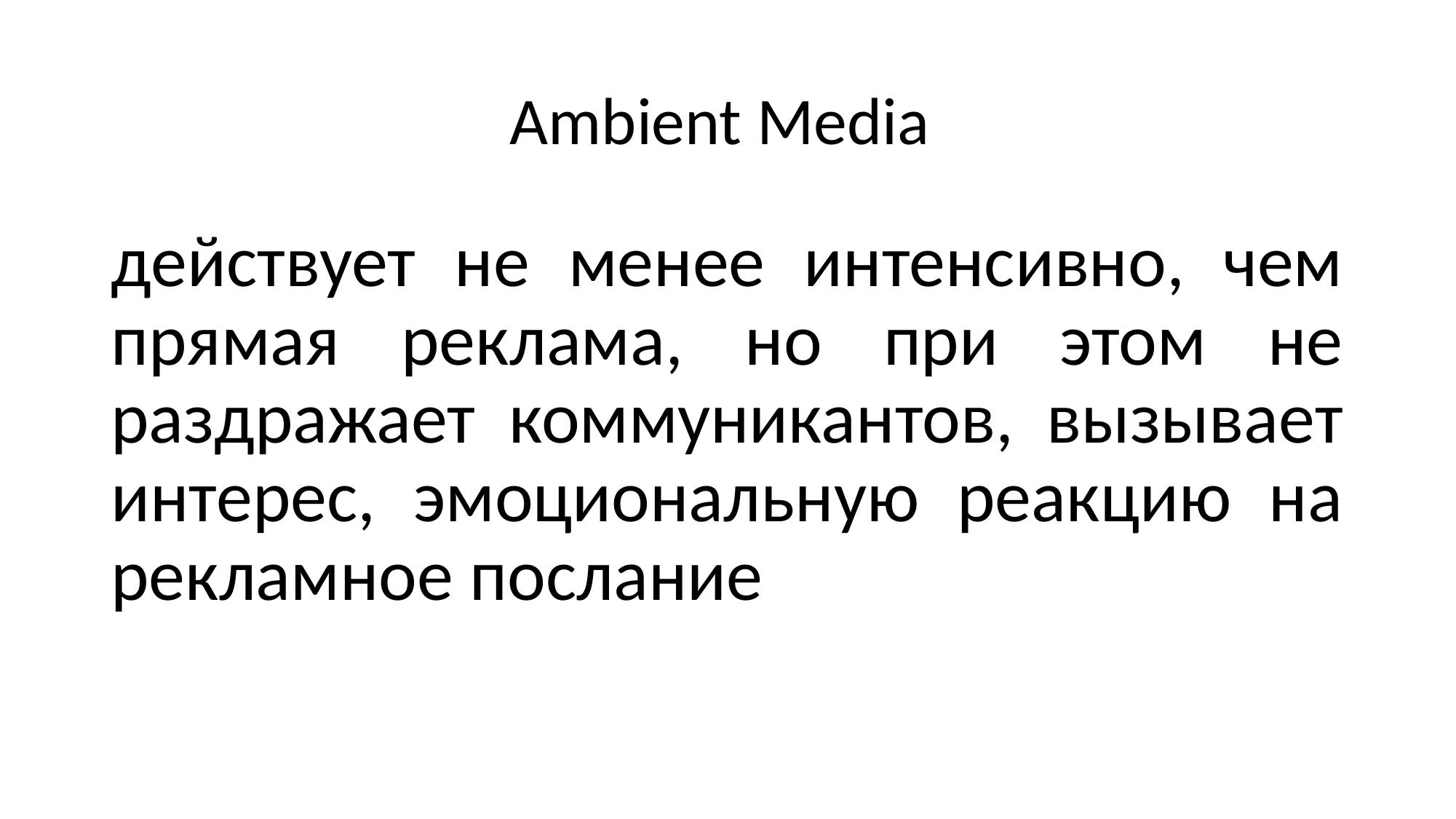

# Ambient Media
действует не менее интенсивно, чем прямая реклама, но при этом не раздражает коммуникантов, вызывает интерес, эмоциональную реакцию на рекламное послание